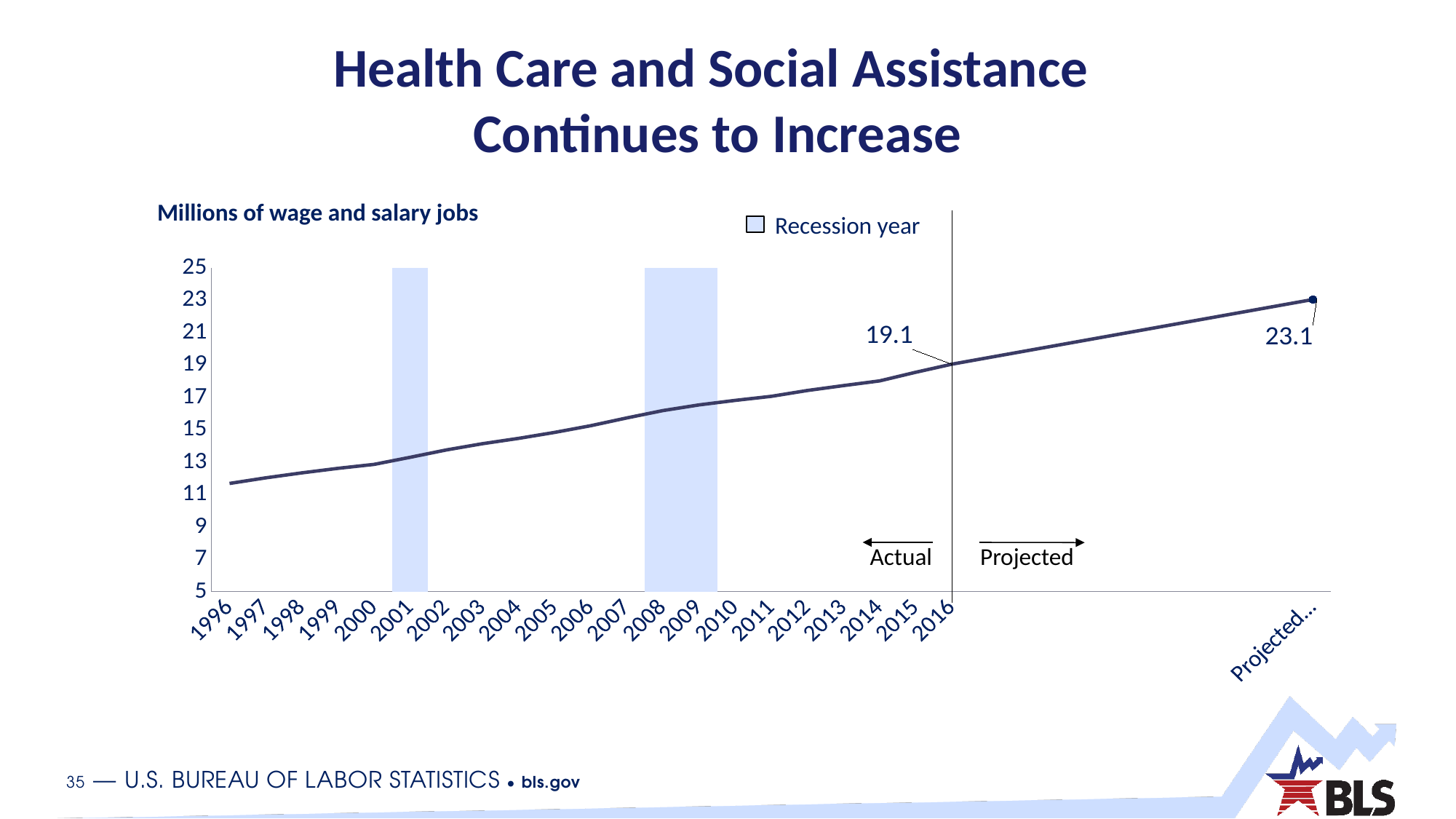

# Health Care and Social Assistance Continues to Increase
Millions of wage and salary jobs
Recession year
Actual
Projected

### Chart

| Category | Recession | Health Care and Social Assistance |
|---|---|---|
| 1996 | None | 11.6838 |
| 1997 | None | 12.0295 |
| 1998 | None | 12.3369 |
| 1999 | None | 12.6183 |
| 2000 | None | 12.8611 |
| 2001 | 1.0 | 13.3029 |
| 2002 | None | 13.7552 |
| 2003 | None | 14.1396 |
| 2004 | None | 14.467799999999999 |
| 2005 | None | 14.840399999999999 |
| 2006 | None | 15.253200000000001 |
| 2007 | None | 15.7345 |
| 2008 | 1.0 | 16.188200000000002 |
| 2009 | 1.0 | 16.539900000000003 |
| 2010 | None | 16.82 |
| 2011 | None | 17.0686 |
| 2012 | None | 17.428099999999997 |
| 2013 | None | 17.731099999999998 |
| 2014 | None | 18.0222 |
| 2015 | None | 18.5574 |
| 2016 | None | 19.0563 |
|  | None | None |
|  | None | None |
|  | None | None |
|  | None | None |
|  | None | None |
|  | None | None |
|  | None | None |
|  | None | None |
|  | None | None |
| Projected
2026 | None | 23.054599999999997 |